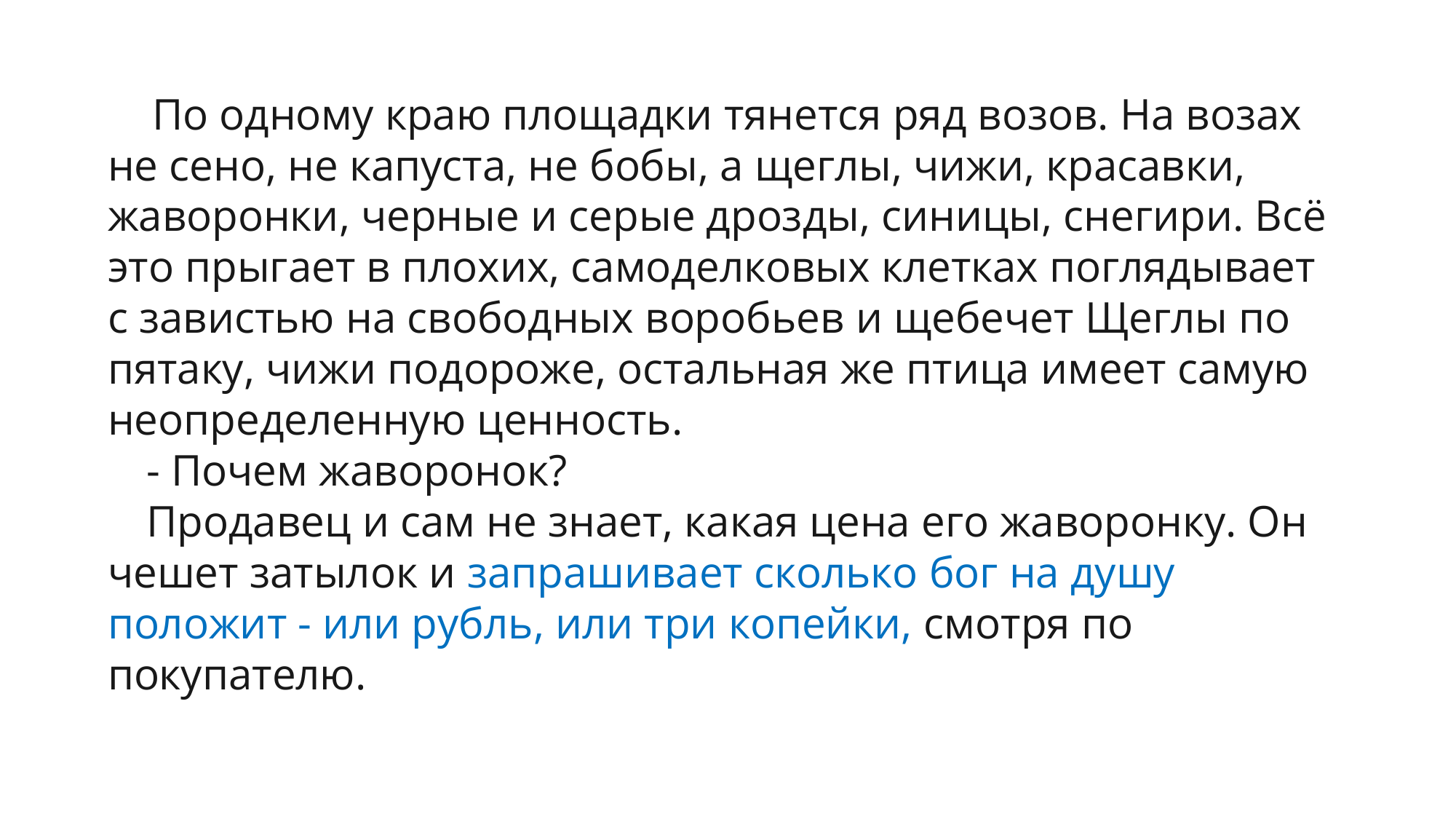

По одному краю площадки тянется ряд возов. На возах не сено, не капуста, не бобы, а щеглы, чижи, красавки, жаворонки, черные и серые дрозды, синицы, снегири. Всё это прыгает в плохих, самоделковых клетках поглядывает с завистью на свободных воробьев и щебечет Щеглы по пятаку, чижи подороже, остальная же птица имеет самую неопределенную ценность.
    - Почем жаворонок?
    Продавец и сам не знает, какая цена его жаворонку. Он чешет затылок и запрашивает сколько бог на душу положит - или рубль, или три копейки, смотря по покупателю.